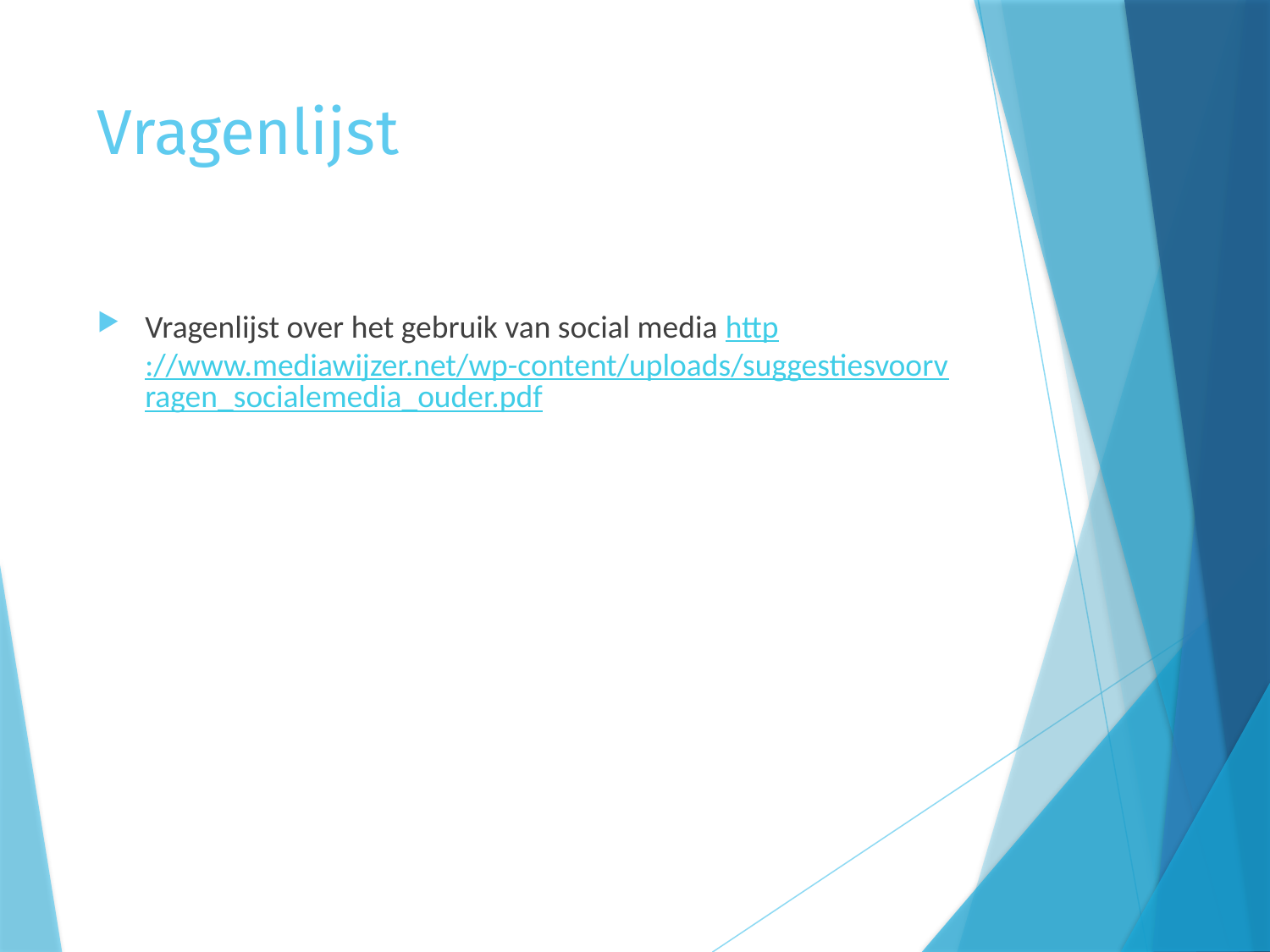

# Vragenlijst
Vragenlijst over het gebruik van social media http://www.mediawijzer.net/wp-content/uploads/suggestiesvoorvragen_socialemedia_ouder.pdf